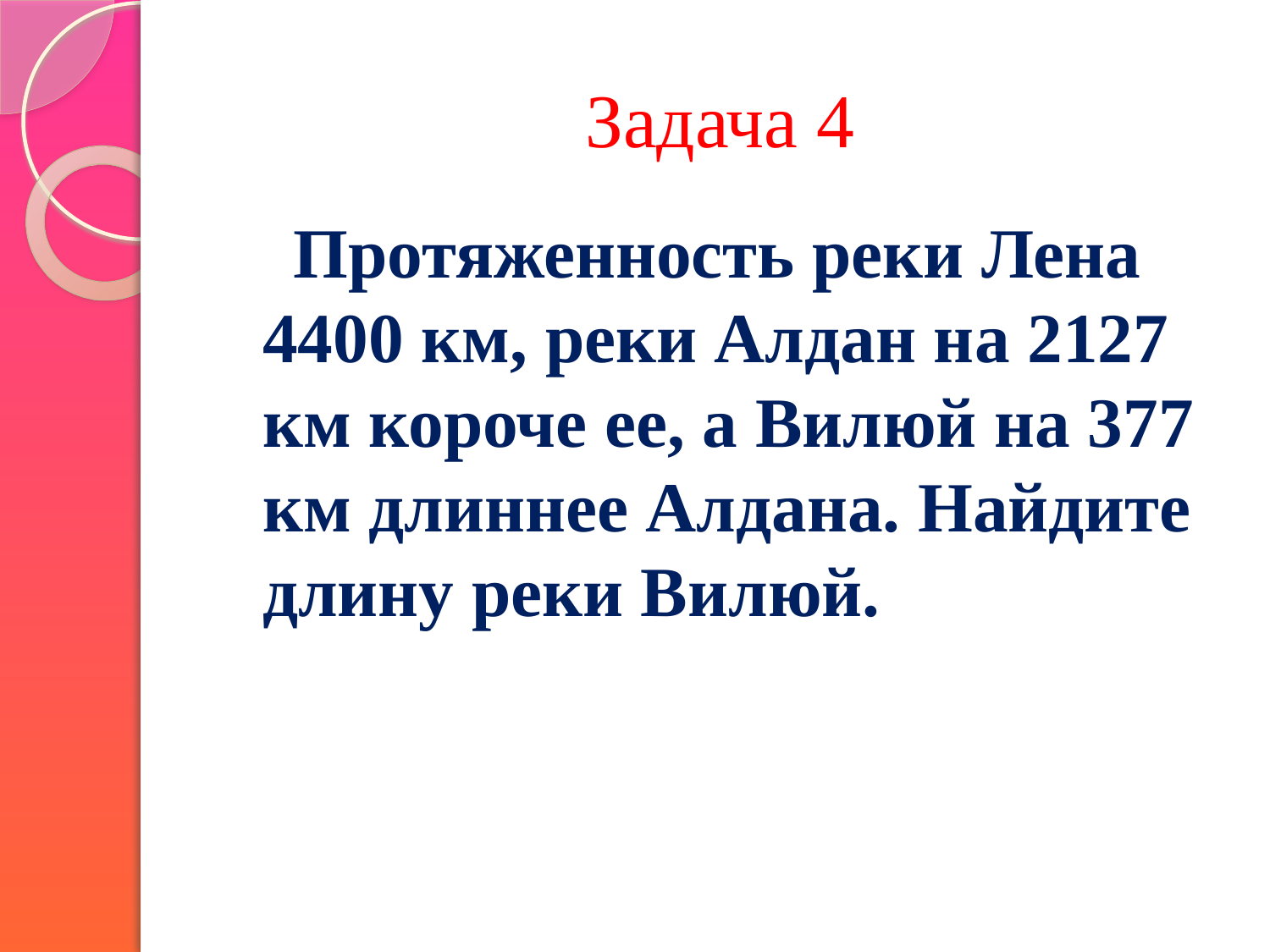

# Задача 4
    Протяженность реки Лена 4400 км, реки Алдан на 2127 км короче ее, а Вилюй на 377 км длиннее Алдана. Найдите длину реки Вилюй.